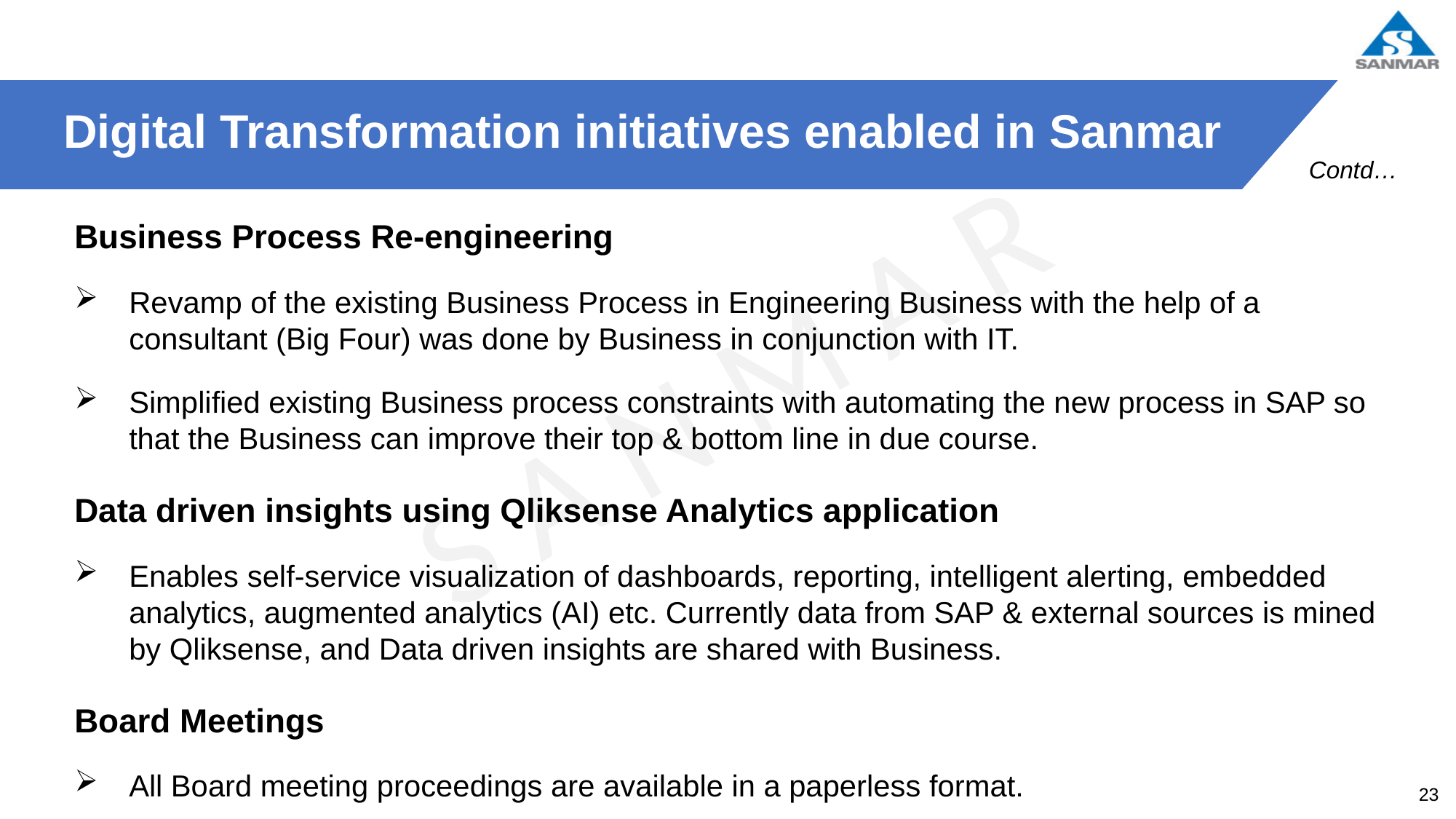

Digital Transformation initiatives enabled in Sanmar
Contd…
Business Process Re-engineering
Revamp of the existing Business Process in Engineering Business with the help of a consultant (Big Four) was done by Business in conjunction with IT.
Simplified existing Business process constraints with automating the new process in SAP so that the Business can improve their top & bottom line in due course.
Data driven insights using Qliksense Analytics application
Enables self-service visualization of dashboards, reporting, intelligent alerting, embedded analytics, augmented analytics (AI) etc. Currently data from SAP & external sources is mined by Qliksense, and Data driven insights are shared with Business.
Board Meetings
All Board meeting proceedings are available in a paperless format.
23